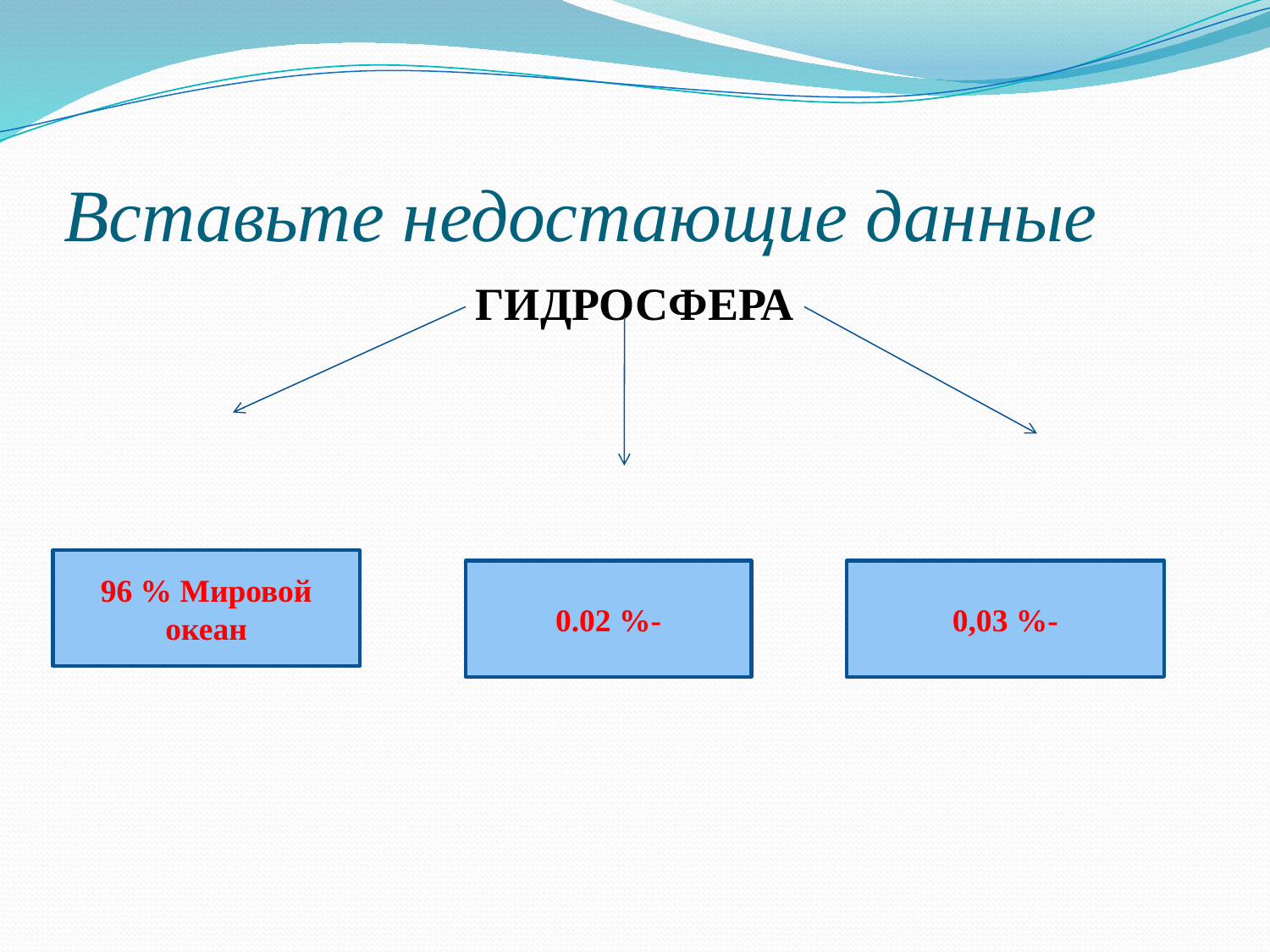

# Вставьте недостающие данные
ГИДРОСФЕРА
96 % Мировой океан
0.02 %-
0,03 %-